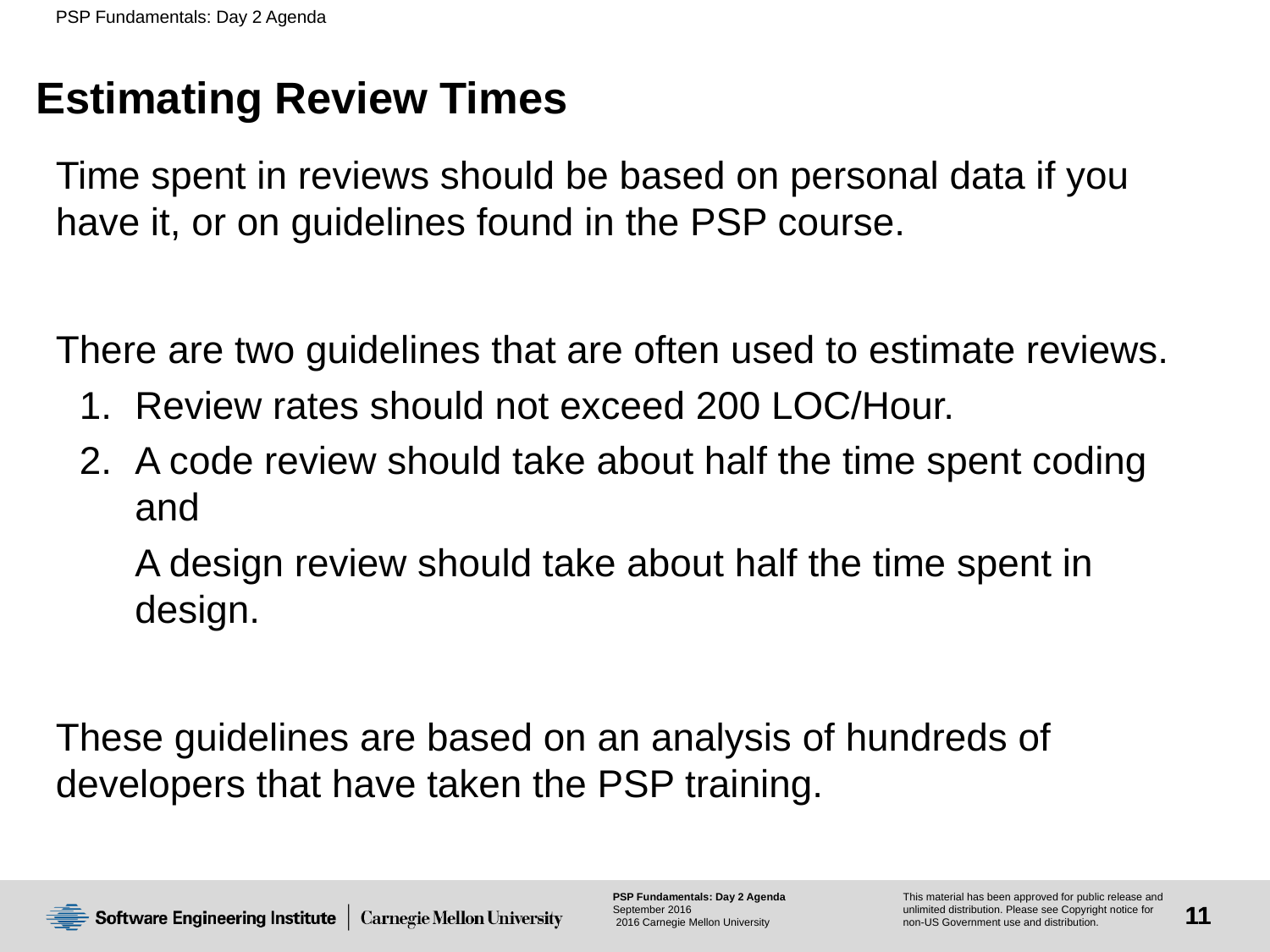

# Estimating Review Times
Time spent in reviews should be based on personal data if you have it, or on guidelines found in the PSP course.

There are two guidelines that are often used to estimate reviews.
Review rates should not exceed 200 LOC/Hour.
A code review should take about half the time spent coding and
	A design review should take about half the time spent in design.

These guidelines are based on an analysis of hundreds of developers that have taken the PSP training.